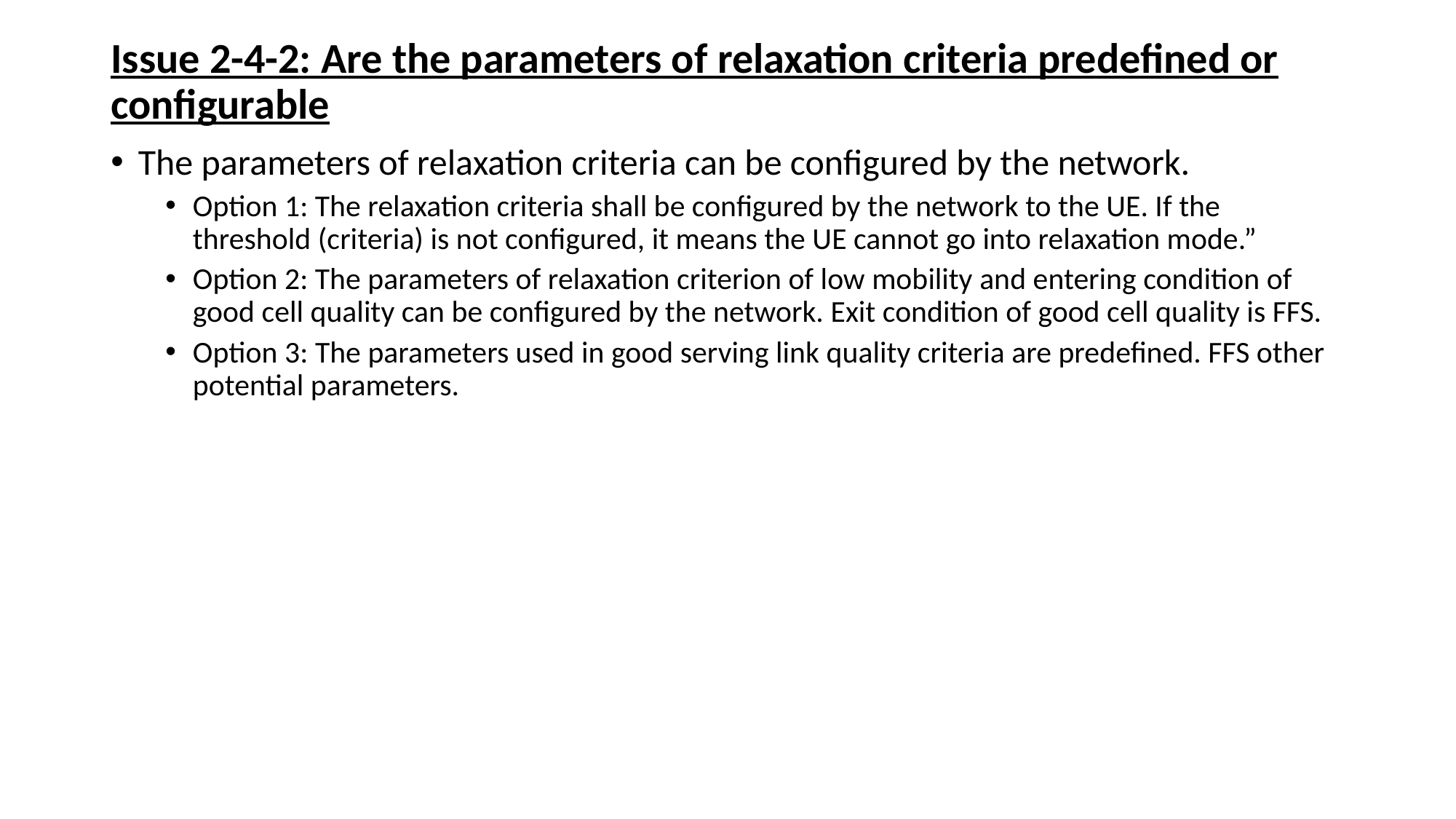

# Issue 2-4-2: Are the parameters of relaxation criteria predefined or configurable
The parameters of relaxation criteria can be configured by the network.
Option 1: The relaxation criteria shall be configured by the network to the UE. If the threshold (criteria) is not configured, it means the UE cannot go into relaxation mode.”
Option 2: The parameters of relaxation criterion of low mobility and entering condition of good cell quality can be configured by the network. Exit condition of good cell quality is FFS.
Option 3: The parameters used in good serving link quality criteria are predefined. FFS other potential parameters.